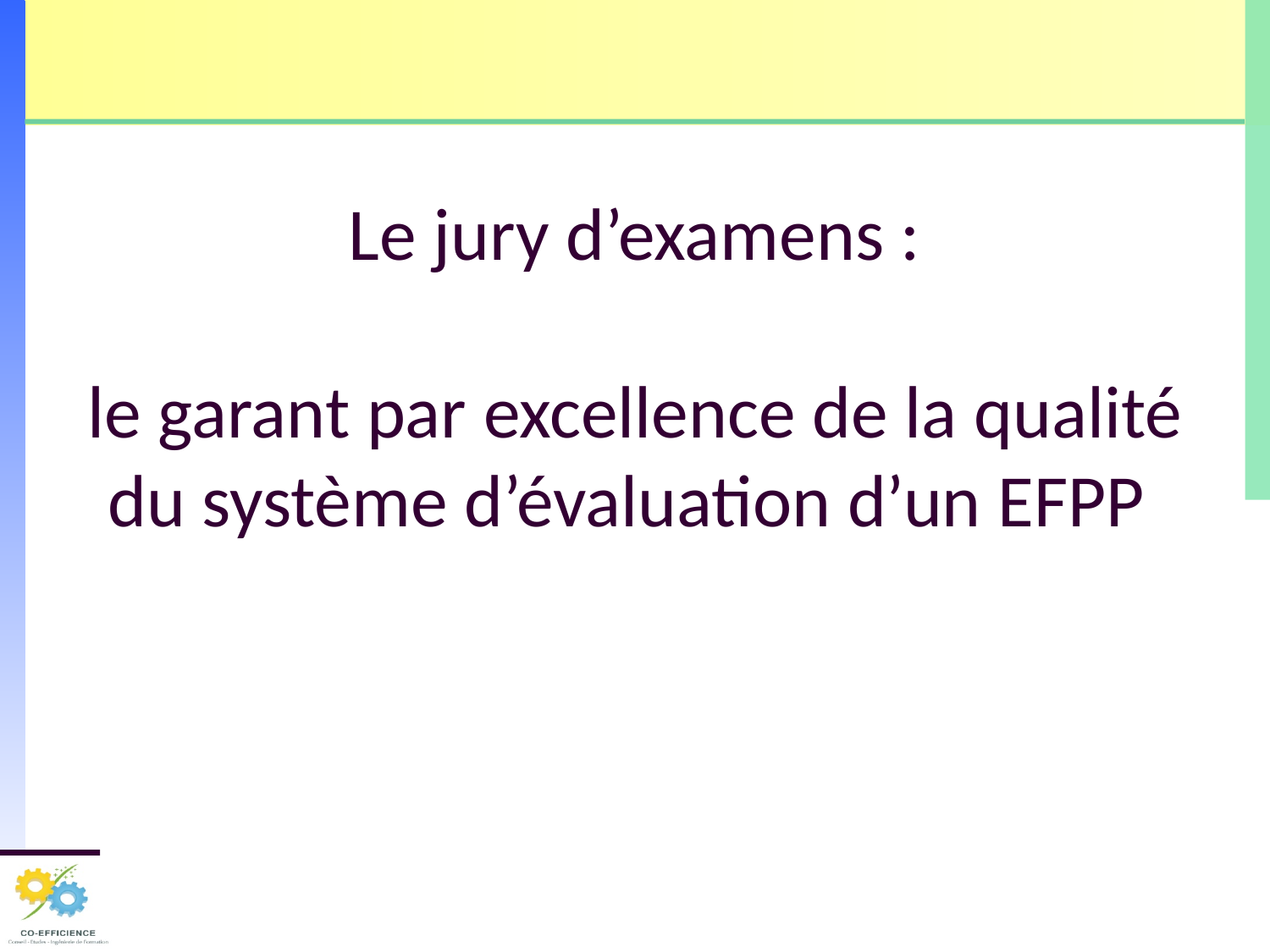

# Le jury d’examens : le garant par excellence de la qualité du système d’évaluation d’un EFPP